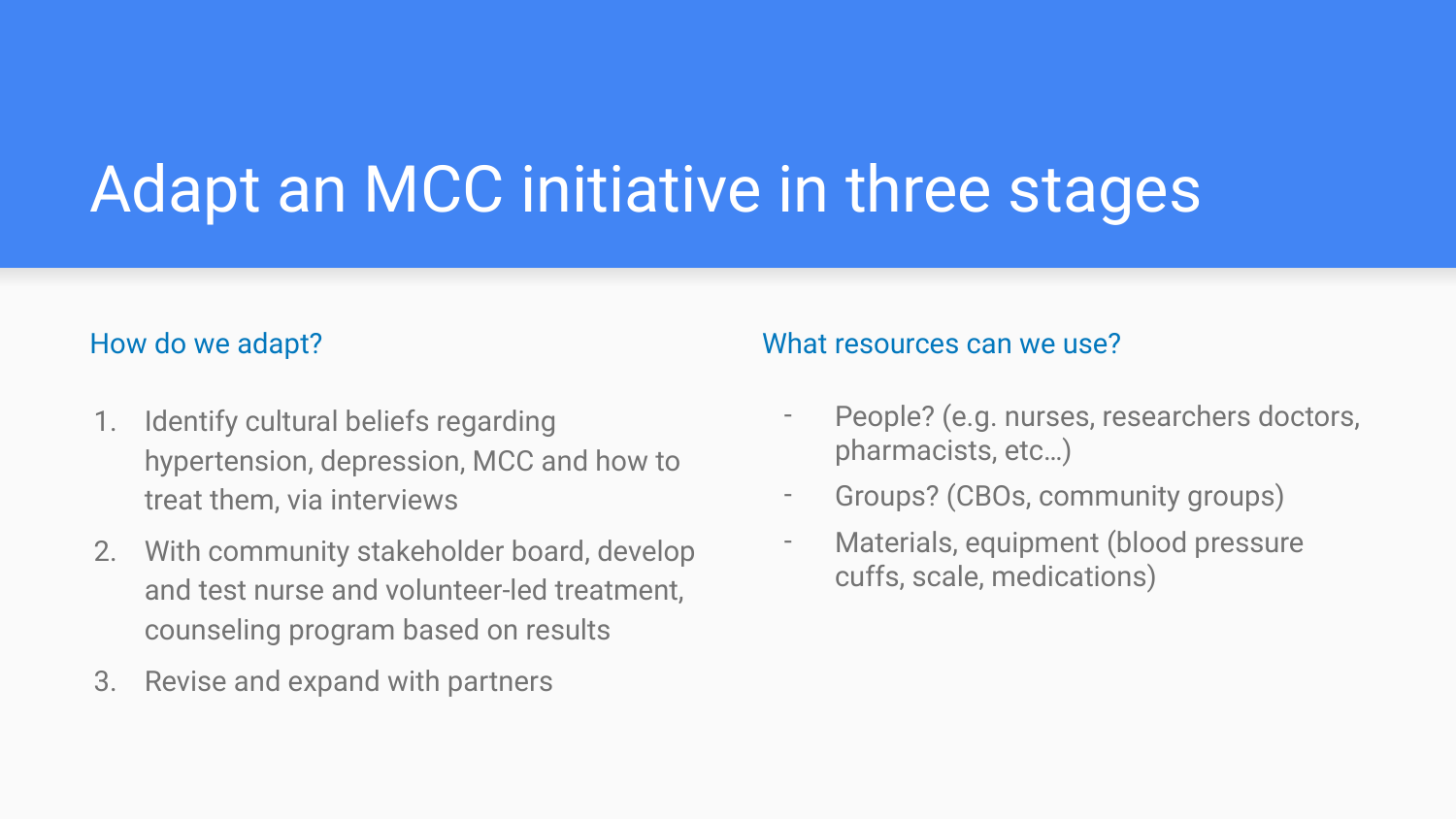

# Adapt an MCC initiative in three stages
How do we adapt?

Identify cultural beliefs regarding hypertension, depression, MCC and how to treat them, via interviews
With community stakeholder board, develop and test nurse and volunteer-led treatment, counseling program based on results
Revise and expand with partners
What resources can we use?

People? (e.g. nurses, researchers doctors, pharmacists, etc…)
Groups? (CBOs, community groups)
Materials, equipment (blood pressure cuffs, scale, medications)